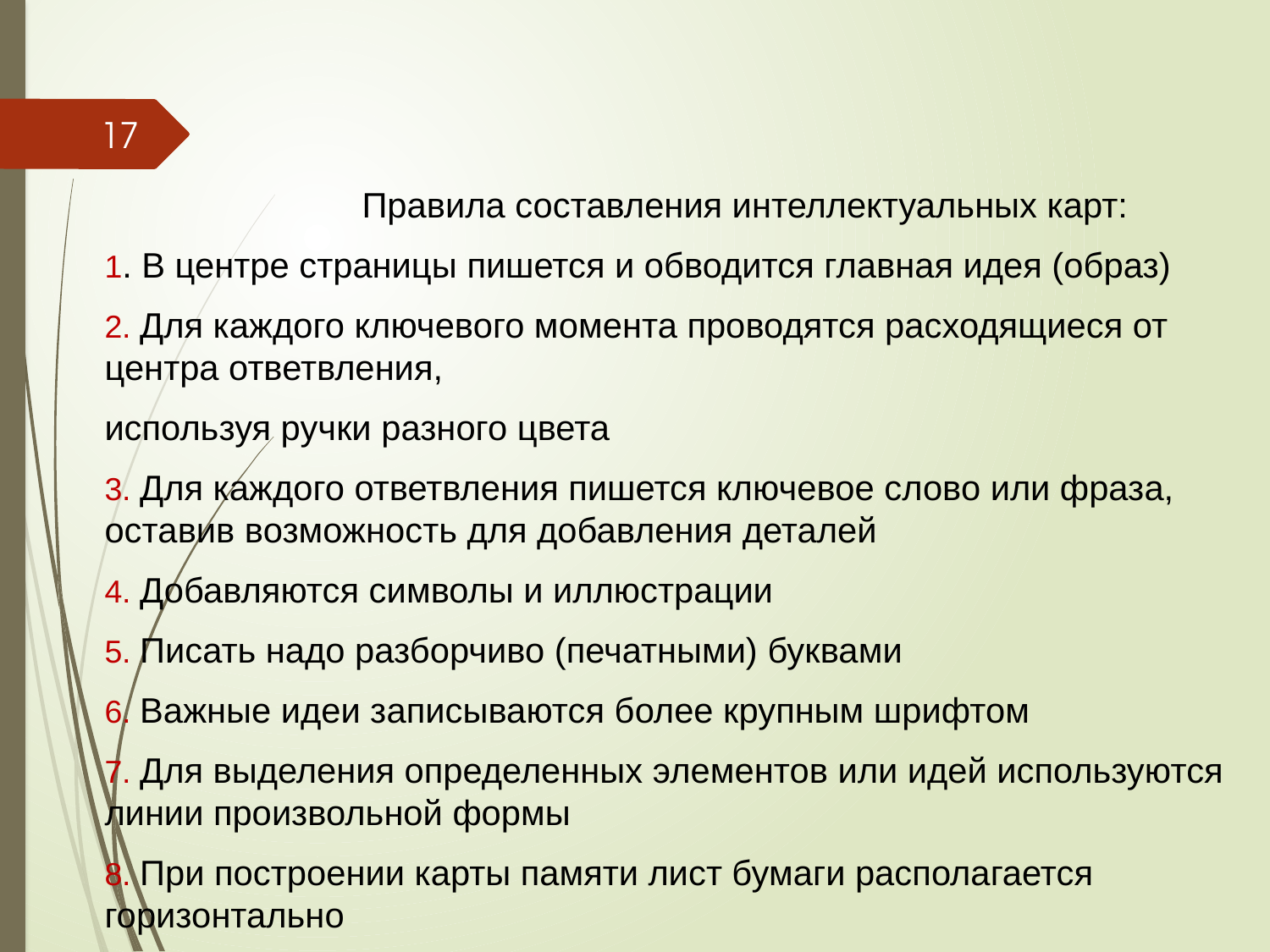

17
                                Правила составления интеллектуальных карт:
1. В центре страницы пишется и обводится главная идея (образ)
2. Для каждого ключевого момента проводятся расходящиеся от центра ответвления,
используя ручки разного цвета
3. Для каждого ответвления пишется ключевое слово или фраза, оставив возможность для добавления деталей
4. Добавляются символы и иллюстрации
5. Писать надо разборчиво (печатными) буквами
6. Важные идеи записываются более крупным шрифтом
7. Для выделения определенных элементов или идей используются линии произвольной формы
8. При построении карты памяти лист бумаги располагается горизонтально